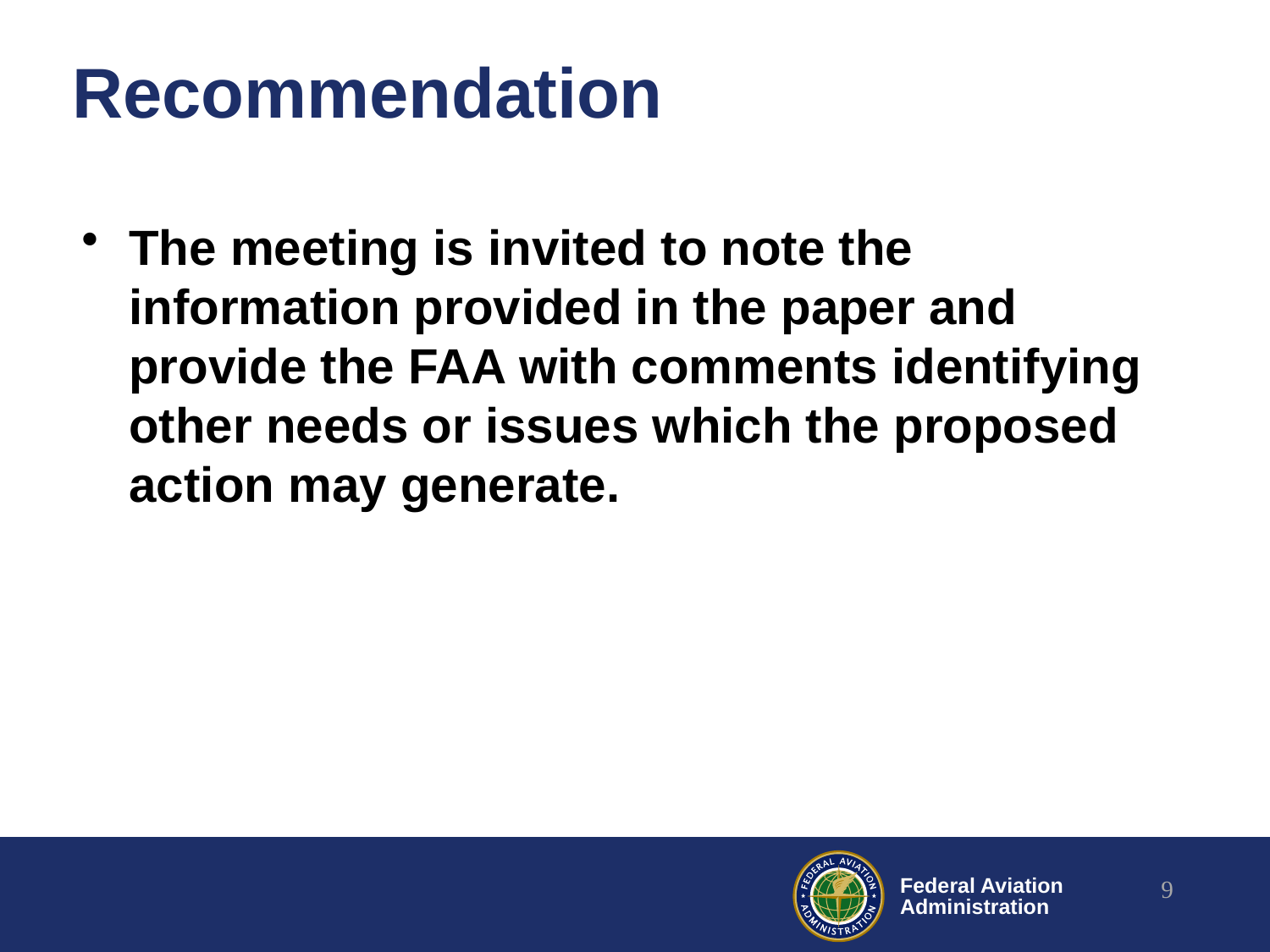

# Recommendation
The meeting is invited to note the information provided in the paper and provide the FAA with comments identifying other needs or issues which the proposed action may generate.
9